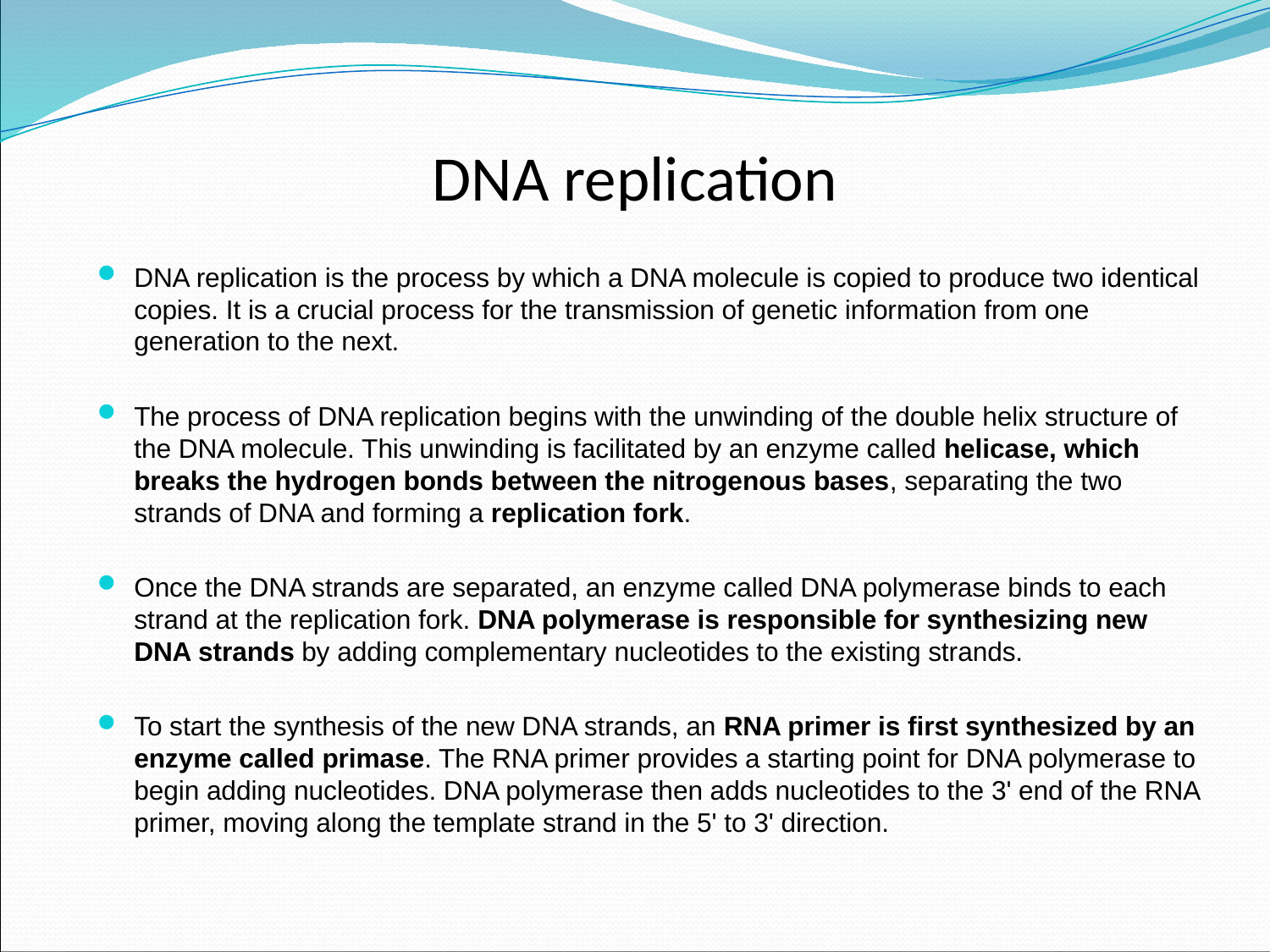

DNA replication
DNA replication is the process by which a DNA molecule is copied to produce two identical copies. It is a crucial process for the transmission of genetic information from one generation to the next.

The process of DNA replication begins with the unwinding of the double helix structure of the DNA molecule. This unwinding is facilitated by an enzyme called helicase, which breaks the hydrogen bonds between the nitrogenous bases, separating the two strands of DNA and forming a replication fork.

Once the DNA strands are separated, an enzyme called DNA polymerase binds to each strand at the replication fork. DNA polymerase is responsible for synthesizing new DNA strands by adding complementary nucleotides to the existing strands.

To start the synthesis of the new DNA strands, an RNA primer is first synthesized by an enzyme called primase. The RNA primer provides a starting point for DNA polymerase to begin adding nucleotides. DNA polymerase then adds nucleotides to the 3' end of the RNA primer, moving along the template strand in the 5' to 3' direction.